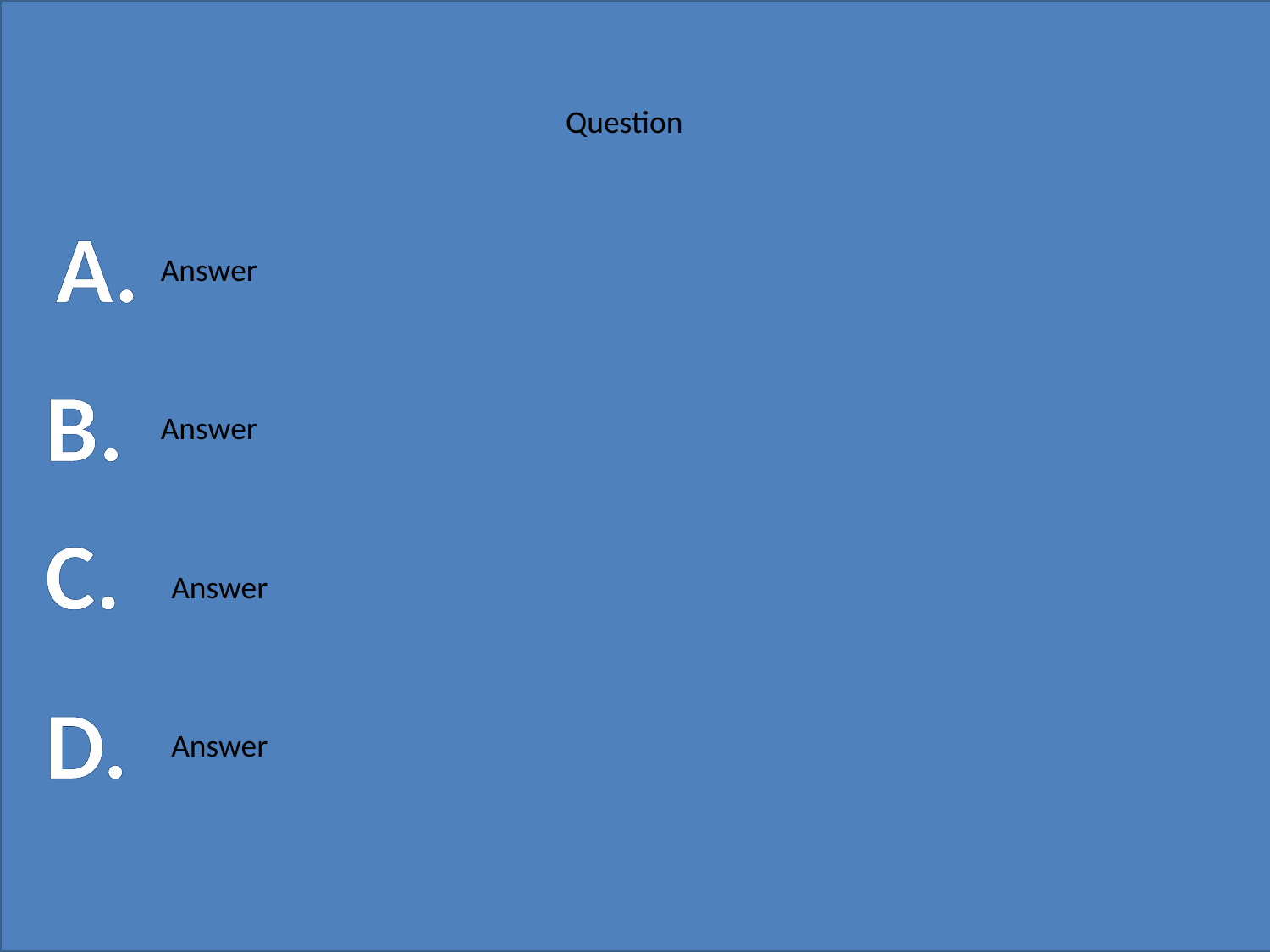

Question

A.
Answer
B.
Answer
C.
Answer
D.
Answer